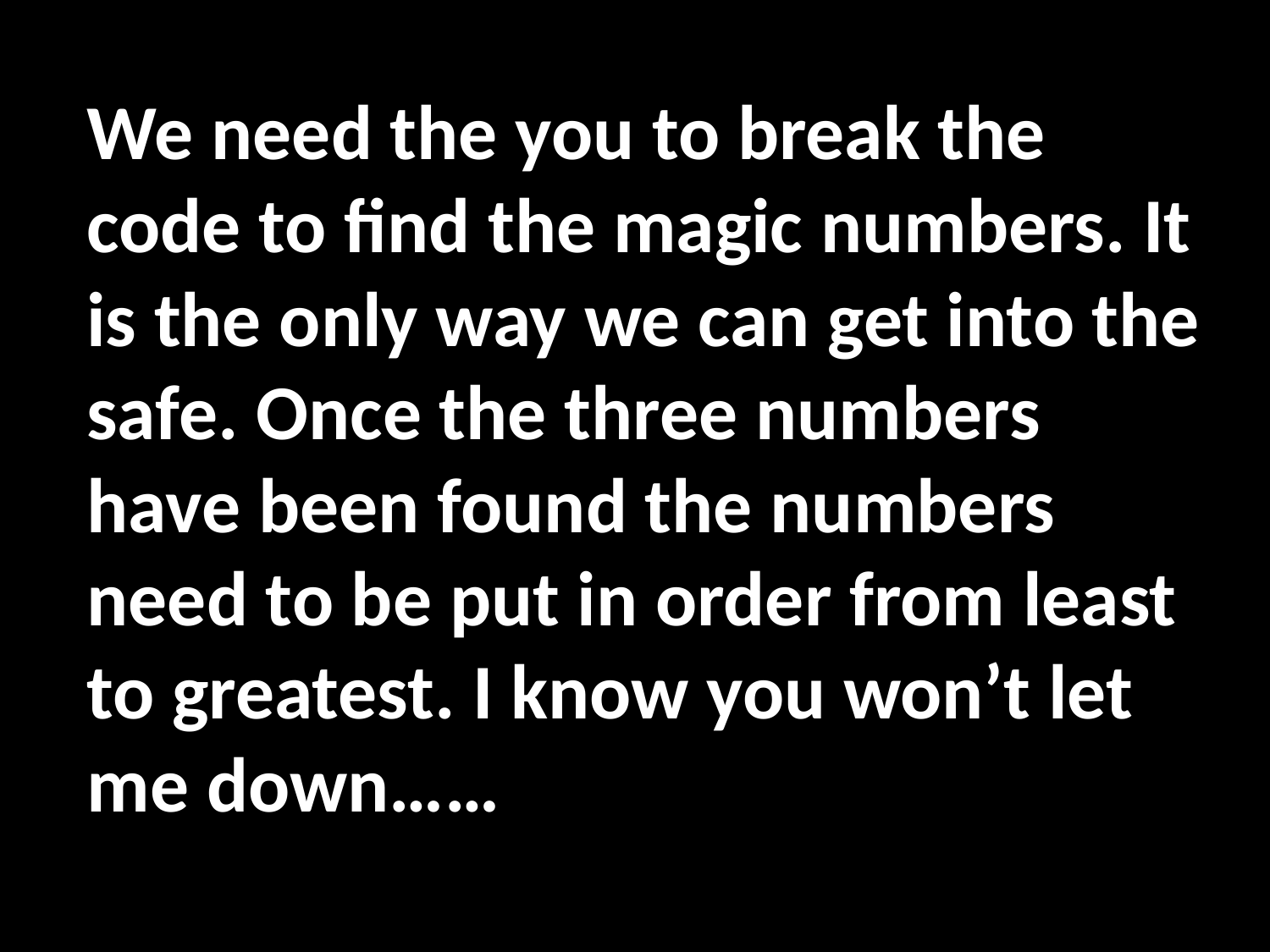

# We need the you to break the code to find the magic numbers. It is the only way we can get into the safe. Once the three numbers have been found the numbers need to be put in order from least to greatest. I know you won’t let me down……